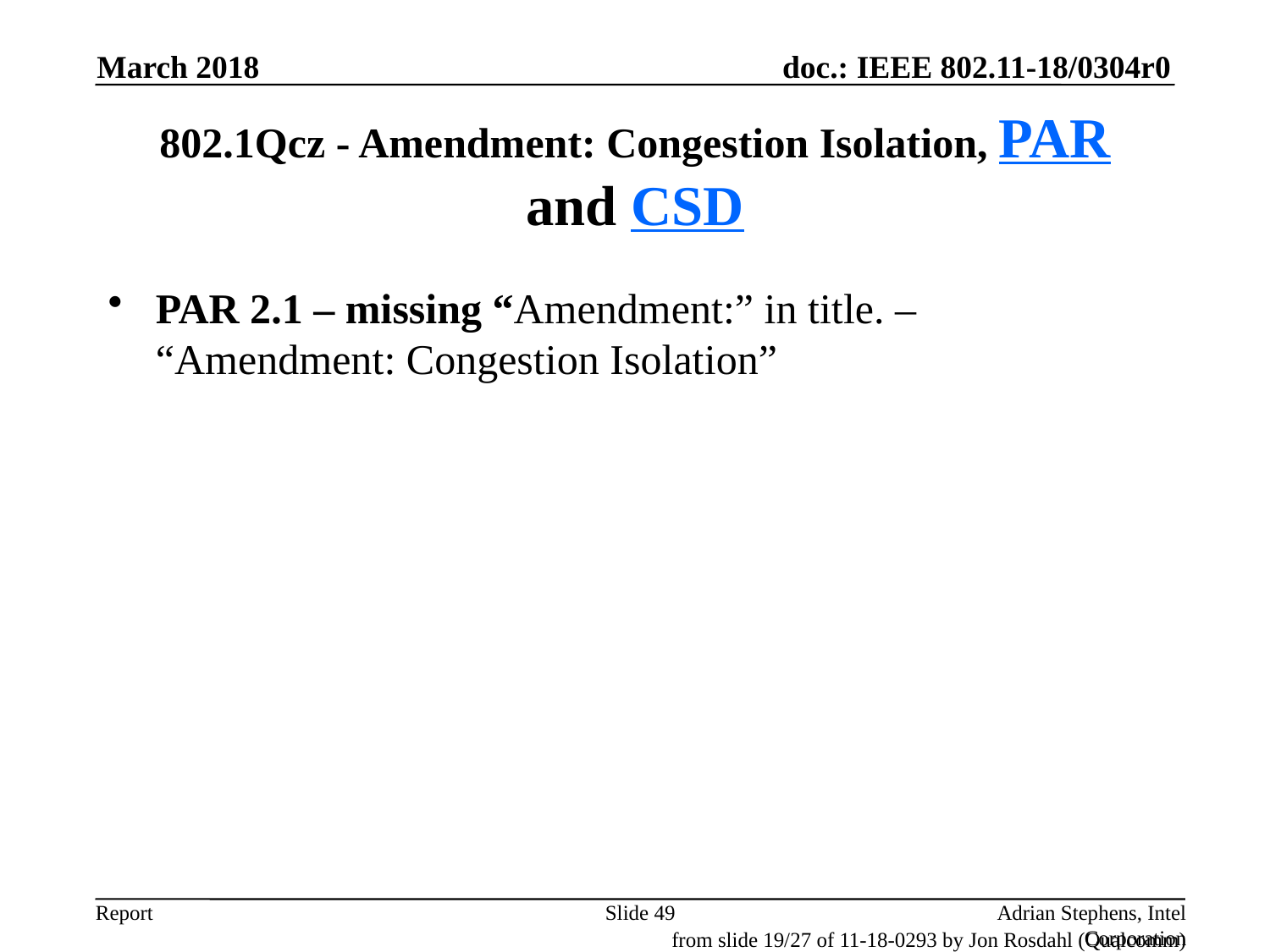

March 2018
# 802.1Qcz - Amendment: Congestion Isolation, PAR and CSD
PAR 2.1 – missing “Amendment:” in title. – “Amendment: Congestion Isolation”
Slide 49
Adrian Stephens, Intel Corporation
from slide 19/27 of 11-18-0293 by Jon Rosdahl (Qualcomm)